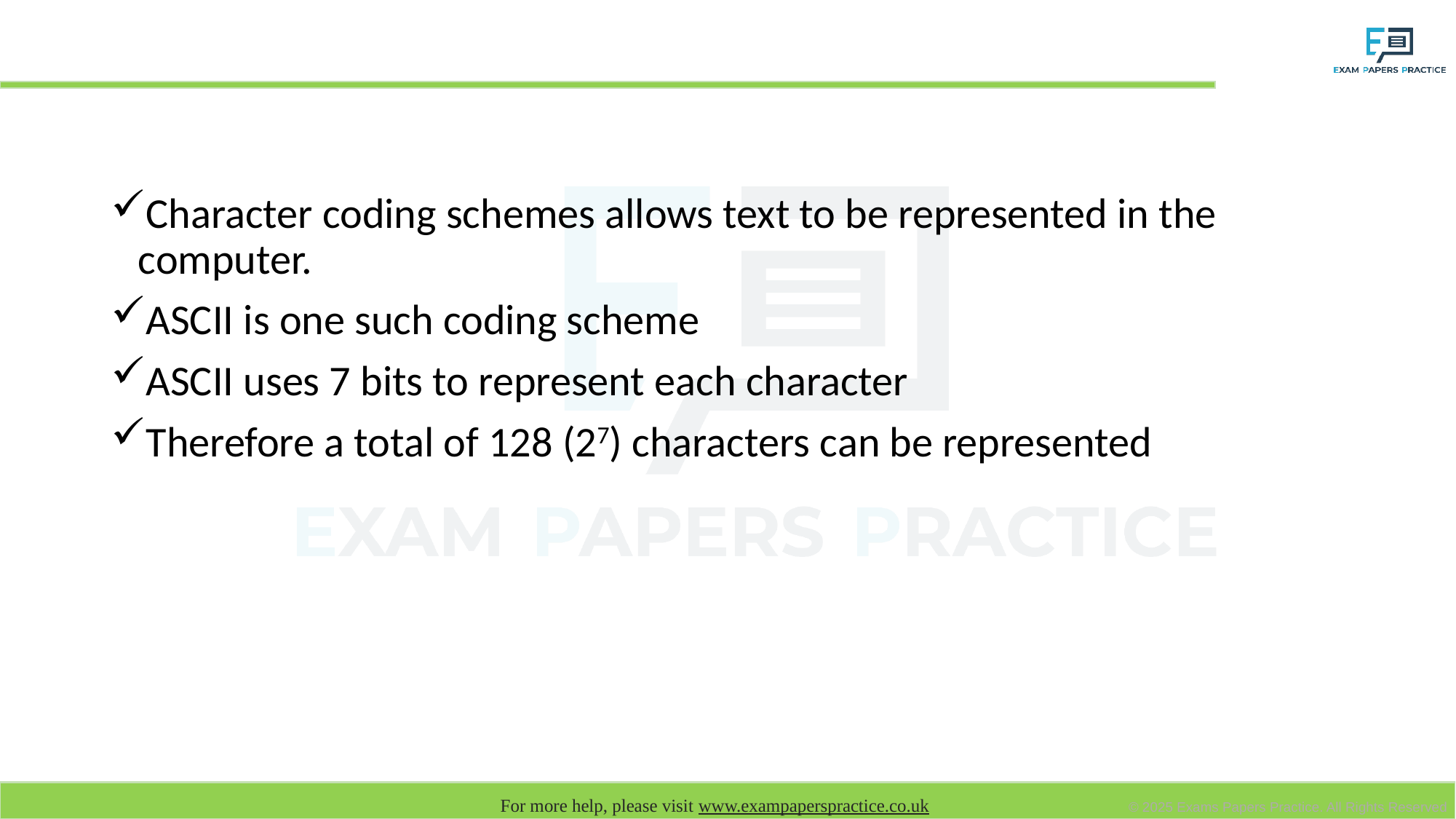

# Character coding schemes
Character coding schemes allows text to be represented in the computer.
ASCII is one such coding scheme
ASCII uses 7 bits to represent each character
Therefore a total of 128 (27) characters can be represented